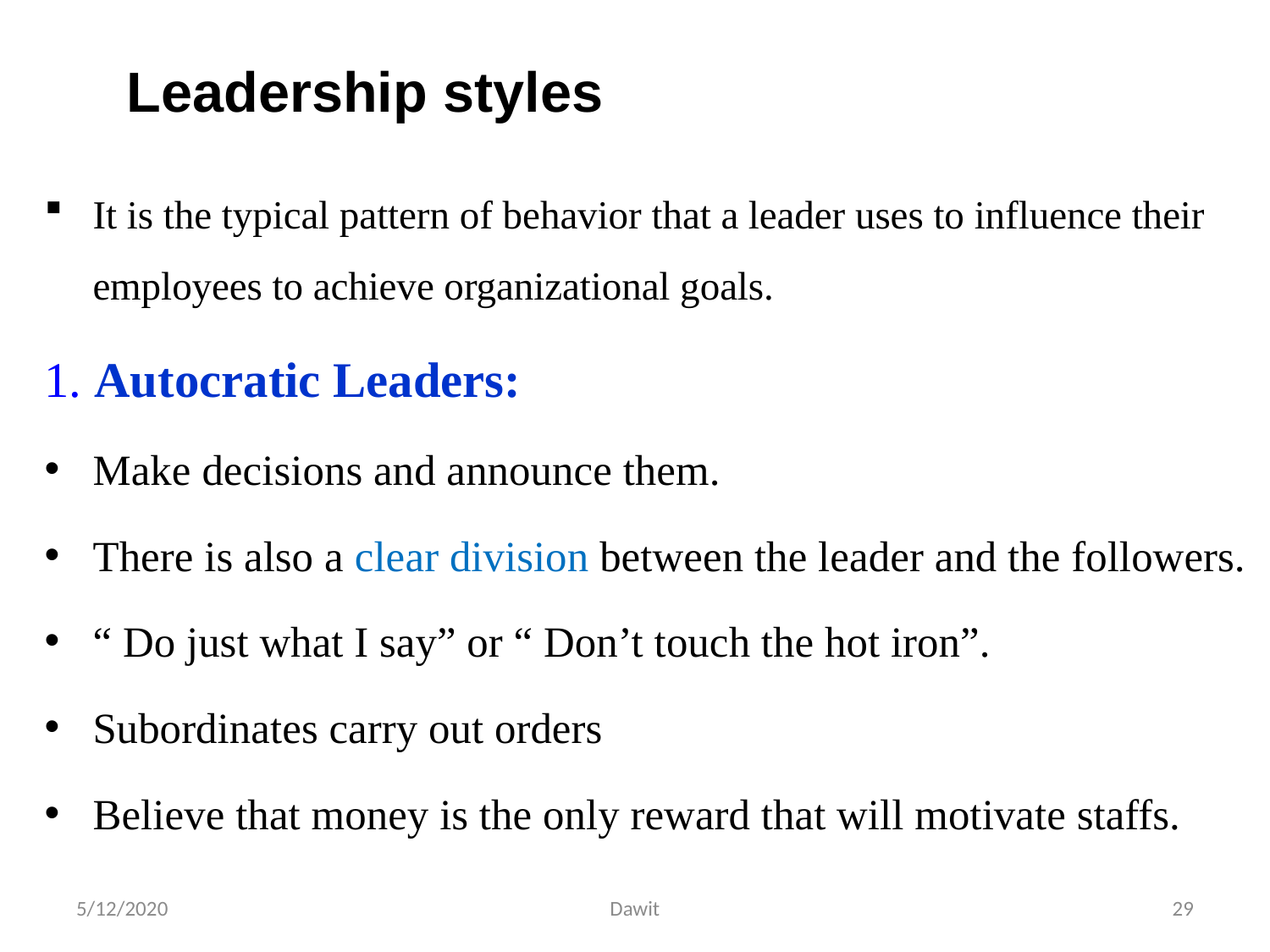

# Leadership styles
It is the typical pattern of behavior that a leader uses to influence their employees to achieve organizational goals.
1. Autocratic Leaders:
Make decisions and announce them.
There is also a clear division between the leader and the followers.
“ Do just what I say” or “ Don’t touch the hot iron”.
Subordinates carry out orders
Believe that money is the only reward that will motivate staffs.
5/12/2020
Dawit
29